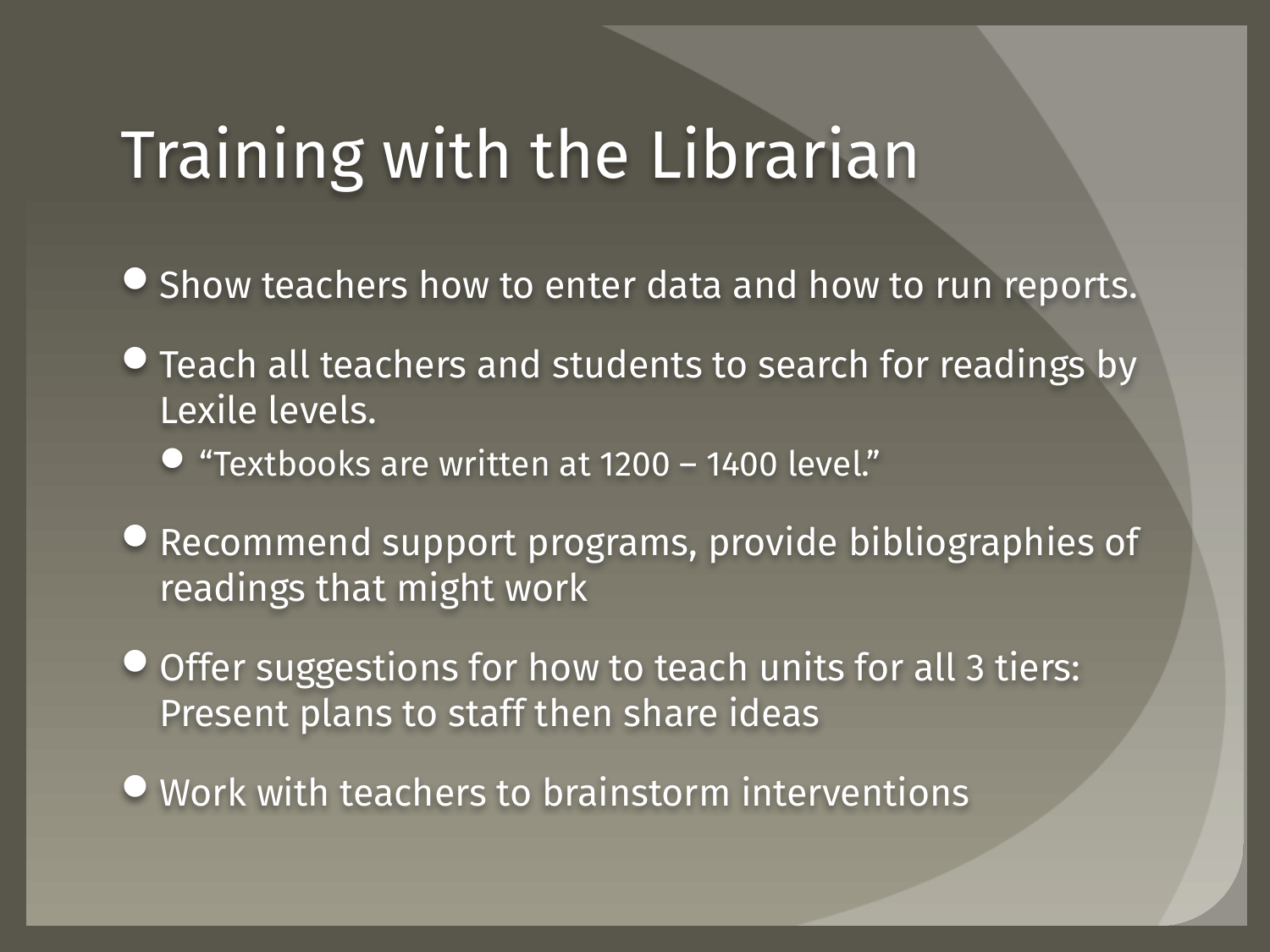

# Training with the Librarian
Show teachers how to enter data and how to run reports.
Teach all teachers and students to search for readings by Lexile levels.
“Textbooks are written at 1200 – 1400 level.”
Recommend support programs, provide bibliographies of readings that might work
Offer suggestions for how to teach units for all 3 tiers: Present plans to staff then share ideas
Work with teachers to brainstorm interventions